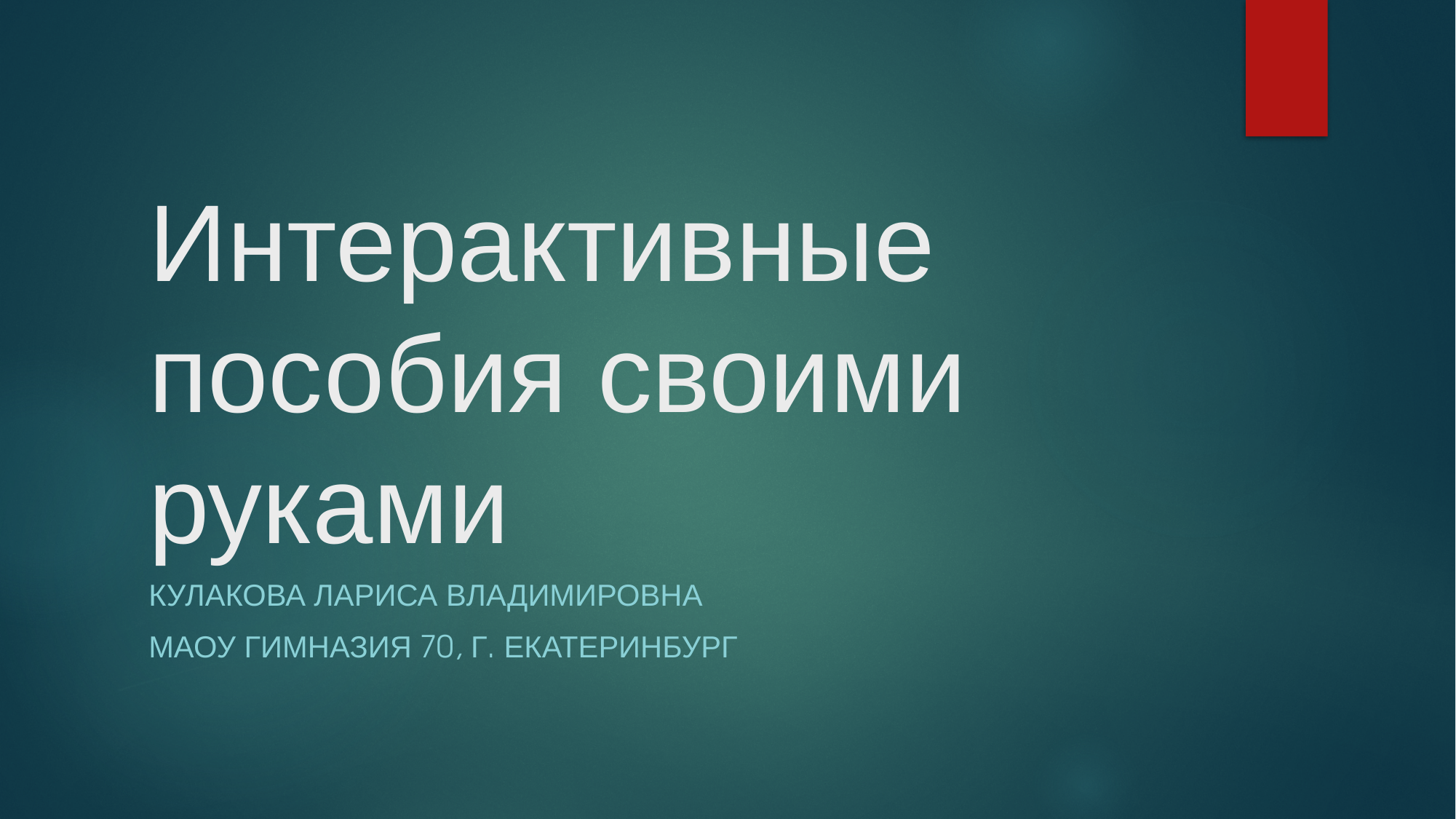

# Интерактивные пособия своими руками
Кулакова Лариса Владимировна
Маоу гимназия 70, г. екатеринбург